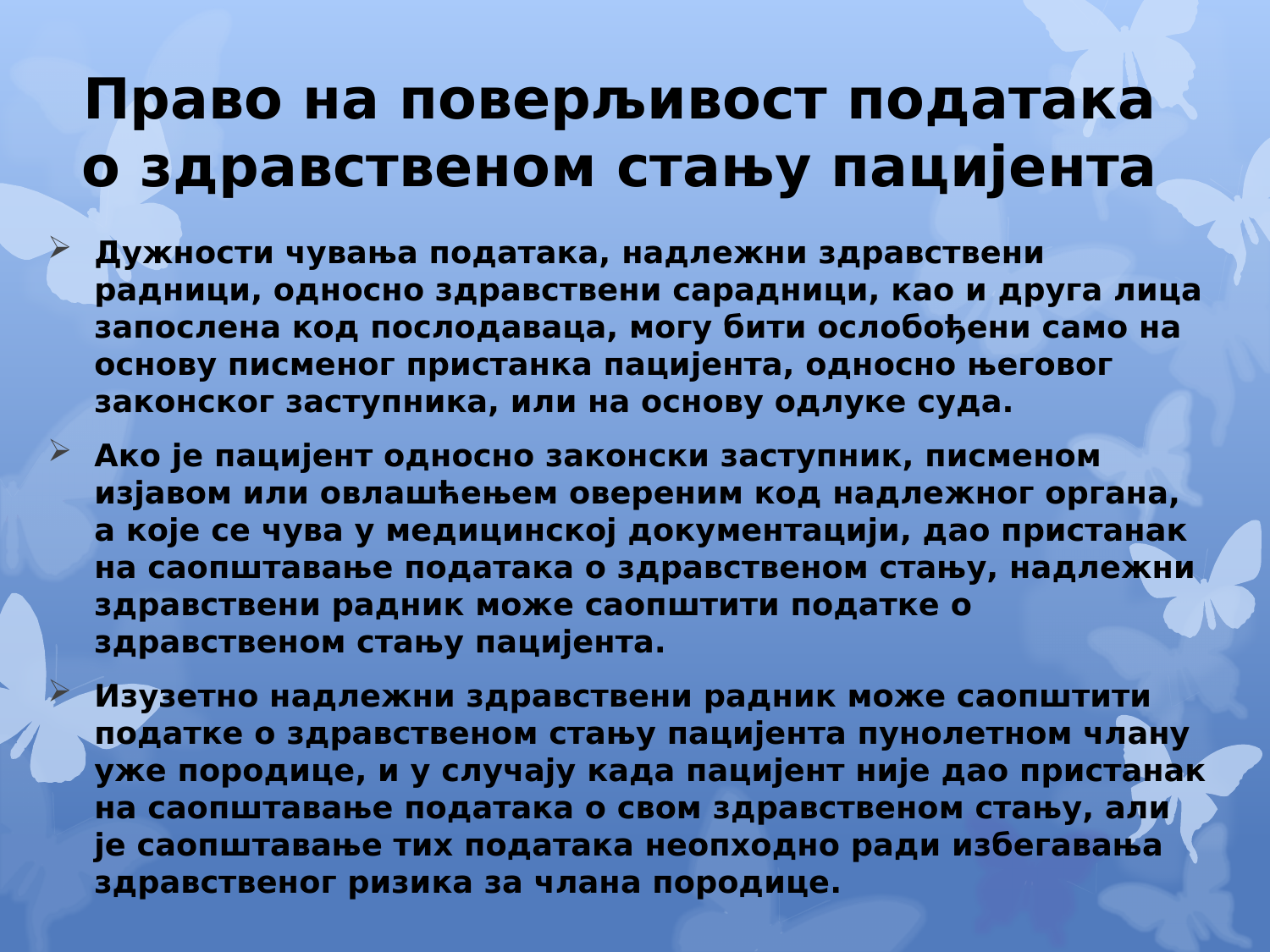

# Право на поверљивост података о здравственом стању пацијента
Дужности чувања података, надлежни здравствени радници, односно здравствени сарадници, као и друга лица запослена код послодаваца, могу бити ослобођени само на основу писменог пристанка пацијента, односно његовог законског заступника, или на основу одлуке суда.
Ако је пацијент односно законски заступник, писменом изјавом или овлашћењем овереним код надлежног органа, а које се чува у медицинској документацији, дао пристанак на саопштавање података о здравственом стању, надлежни здравствени радник може саопштити податке о здравственом стању пацијента.
Изузетно надлежни здравствени радник може саопштити податке о здравственом стању пацијента пунолетном члану уже породице, и у случају када пацијент није дао пристанак на саопштавање података о свом здравственом стању, али је саопштавање тих података неопходно ради избегавања здравственог ризика за члана породице.